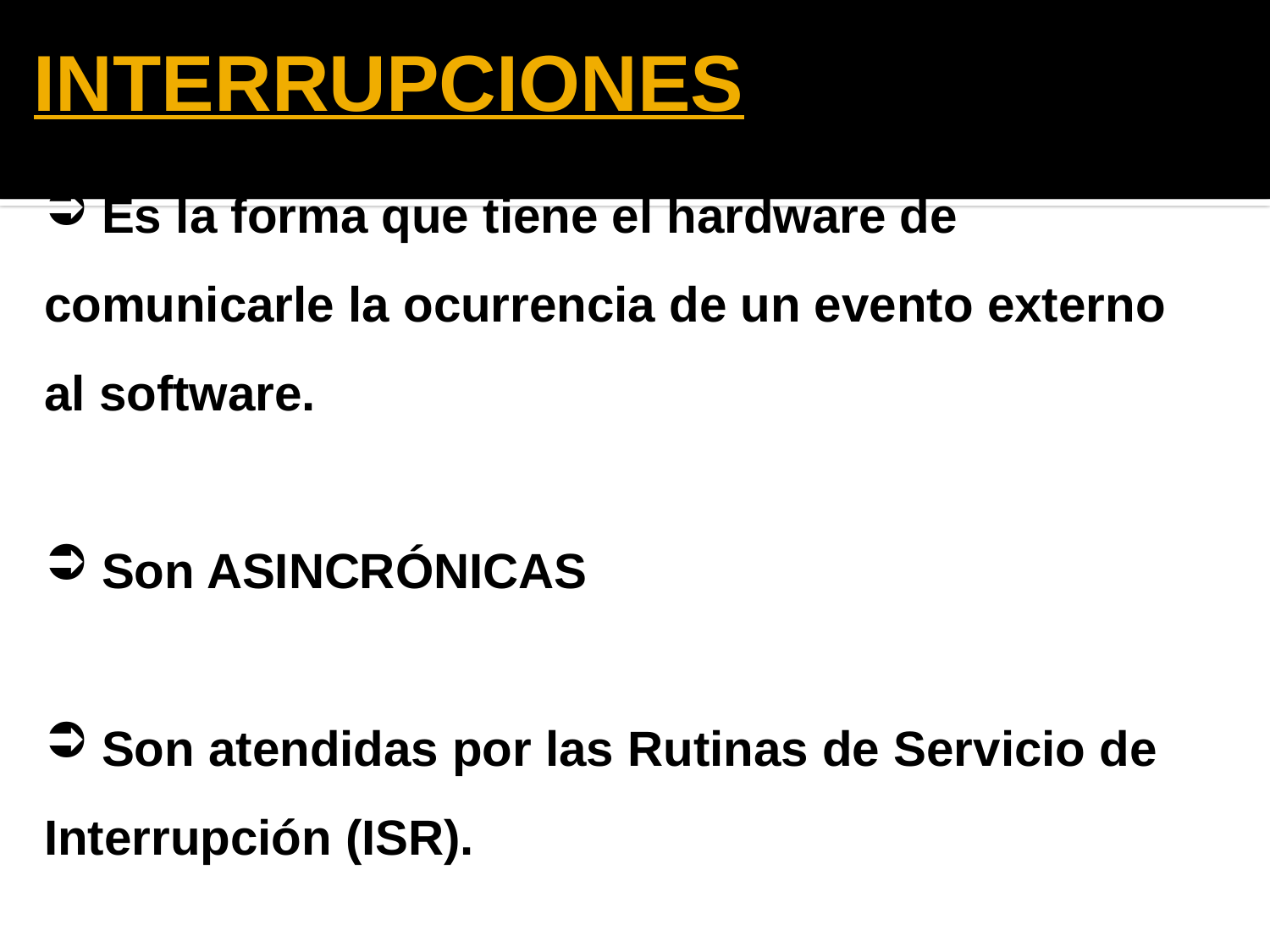

# INTERRUPCIONES

 Es la forma que tiene el hardware de comunicarle la ocurrencia de un evento externo al software.

 Son ASINCRÓNICAS

 Son atendidas por las Rutinas de Servicio de Interrupción (ISR).